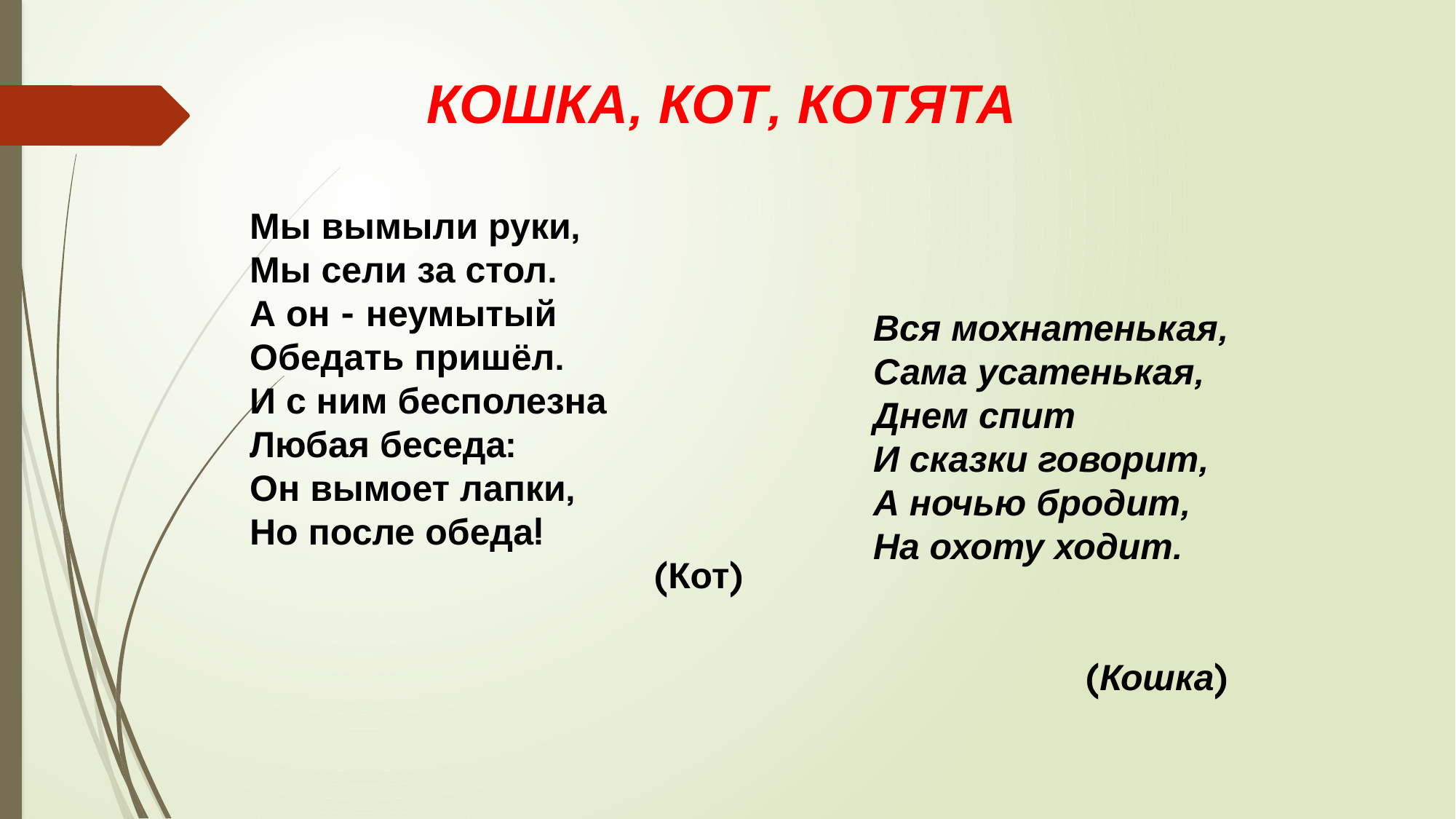

# КОШКА, КОТ, КОТЯТА
Мы вымыли руки,
Мы сели за стол.
А он - неумытый
Обедать пришёл.
И с ним бесполезна
Любая беседа:
Он вымоет лапки,
Но после обеда!
(Кот)
Вся мохнатенькая,
Сама усатенькая,
Днем спит
И сказки говорит,
А ночью бродит,
На охоту ходит.

(Кошка)